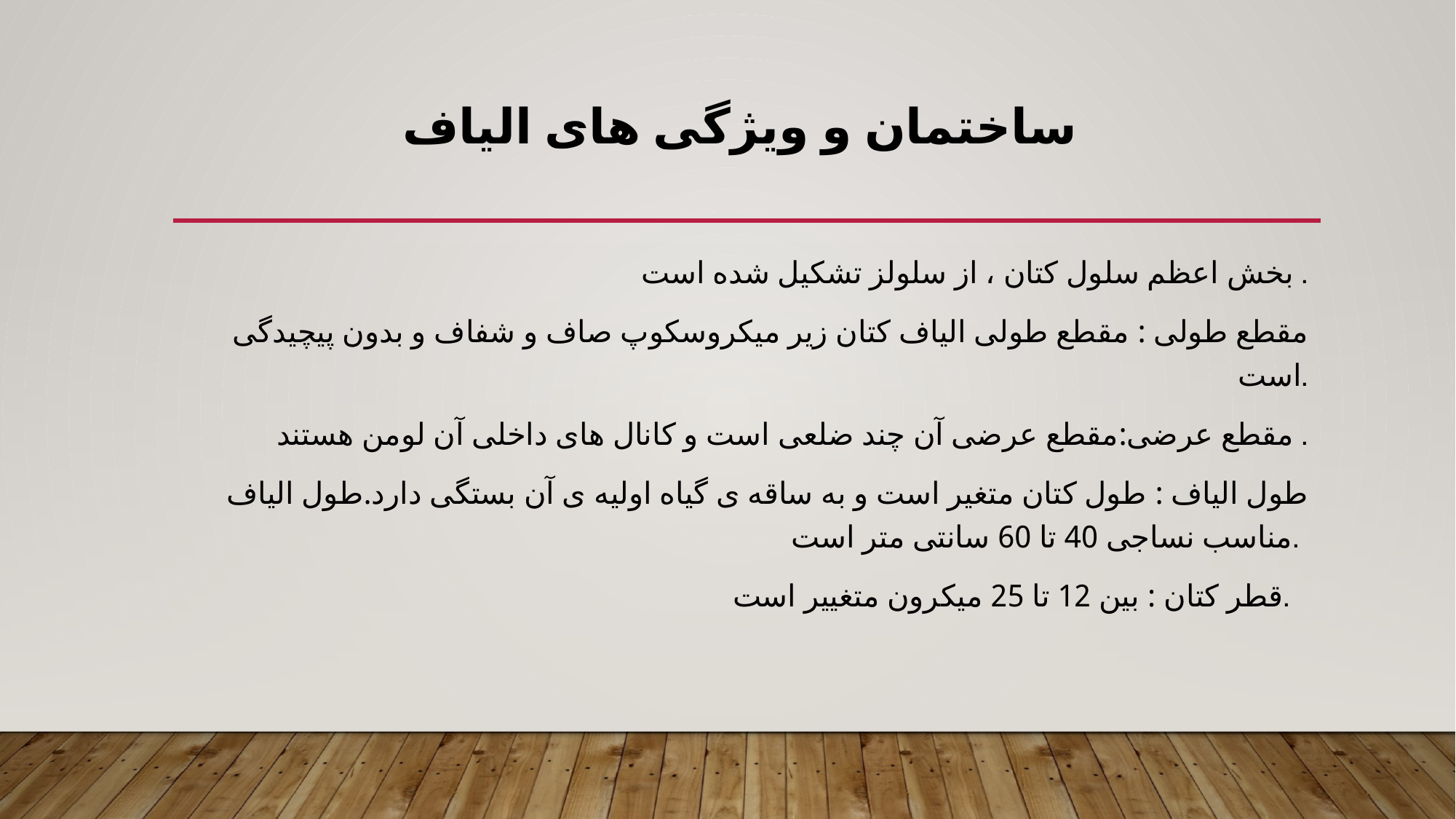

# ساختمان و ویژگی های الیاف
بخش اعظم سلول کتان ، از سلولز تشکیل شده است .
مقطع طولی : مقطع طولی الیاف کتان زیر میکروسکوپ صاف و شفاف و بدون پیچیدگی است.
مقطع عرضی:مقطع عرضی آن چند ضلعی است و کانال های داخلی آن لومن هستند .
طول الیاف : طول کتان متغیر است و به ساقه ی گیاه اولیه ی آن بستگی دارد.طول الیاف مناسب نساجی 40 تا 60 سانتی متر است.
قطر کتان : بین 12 تا 25 میکرون متغییر است.